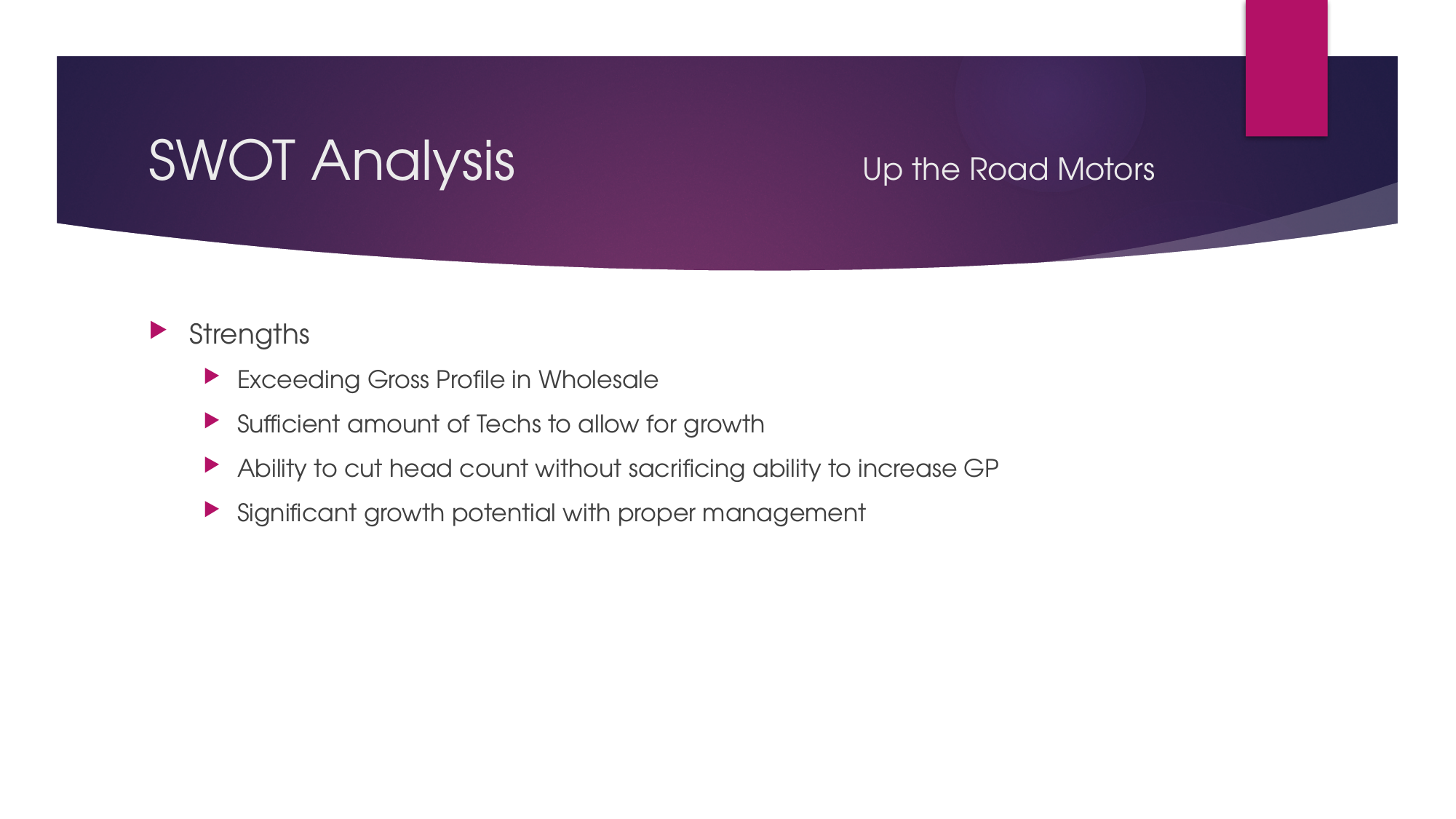

# SWOT Analysis                       Up the Road Motors
Strengths
Exceeding Gross Profile in Wholesale
Sufficient amount of Techs to allow for growth
Ability to cut head count without sacrificing ability to increase GP
Significant growth potential with proper management